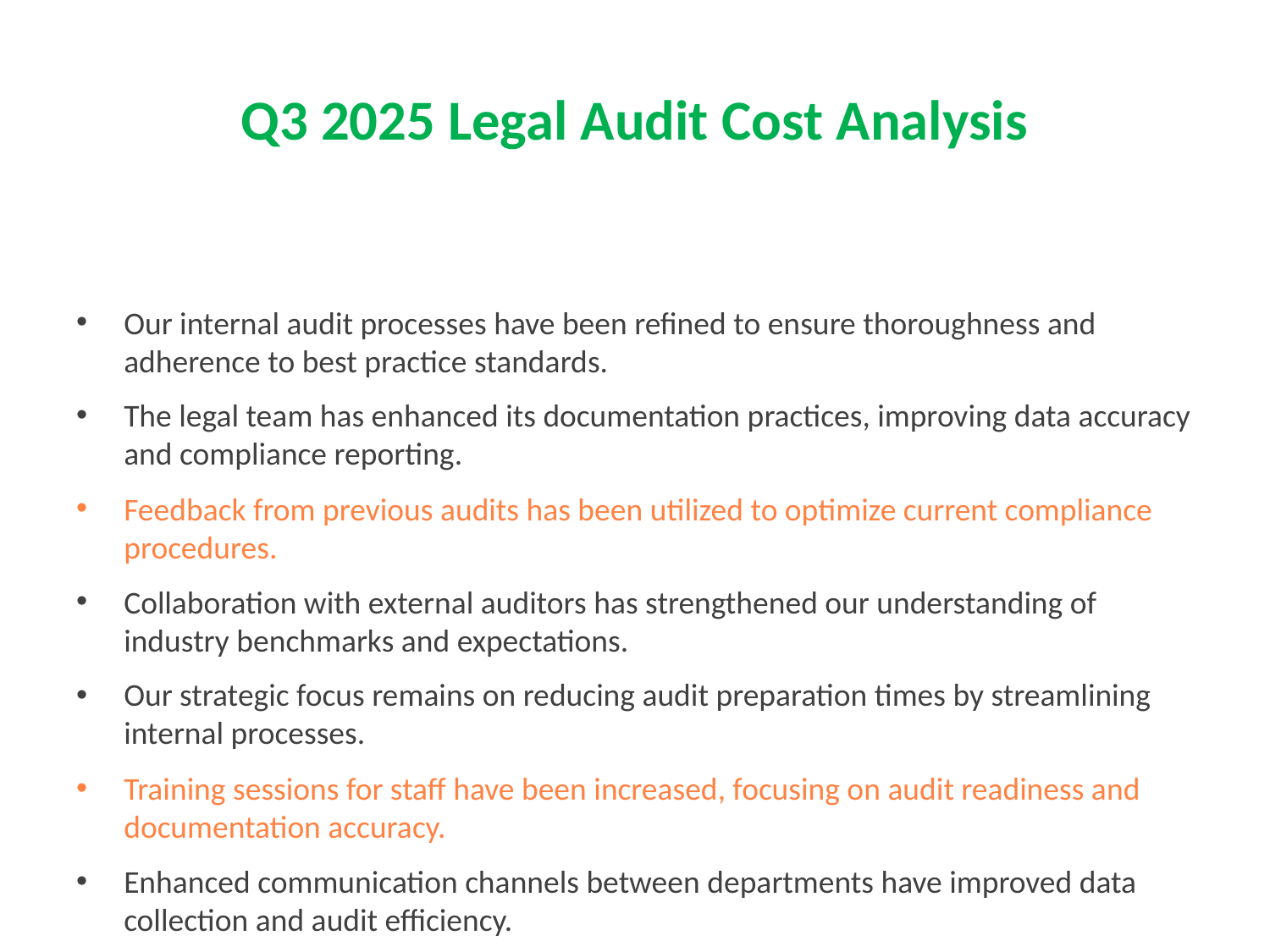

# Q3 2025 Legal Audit Cost Analysis

Our internal audit processes have been refined to ensure thoroughness and adherence to best practice standards.
The legal team has enhanced its documentation practices, improving data accuracy and compliance reporting.
Feedback from previous audits has been utilized to optimize current compliance procedures.
Collaboration with external auditors has strengthened our understanding of industry benchmarks and expectations.
Our strategic focus remains on reducing audit preparation times by streamlining internal processes.
Training sessions for staff have been increased, focusing on audit readiness and documentation accuracy.
Enhanced communication channels between departments have improved data collection and audit efficiency.